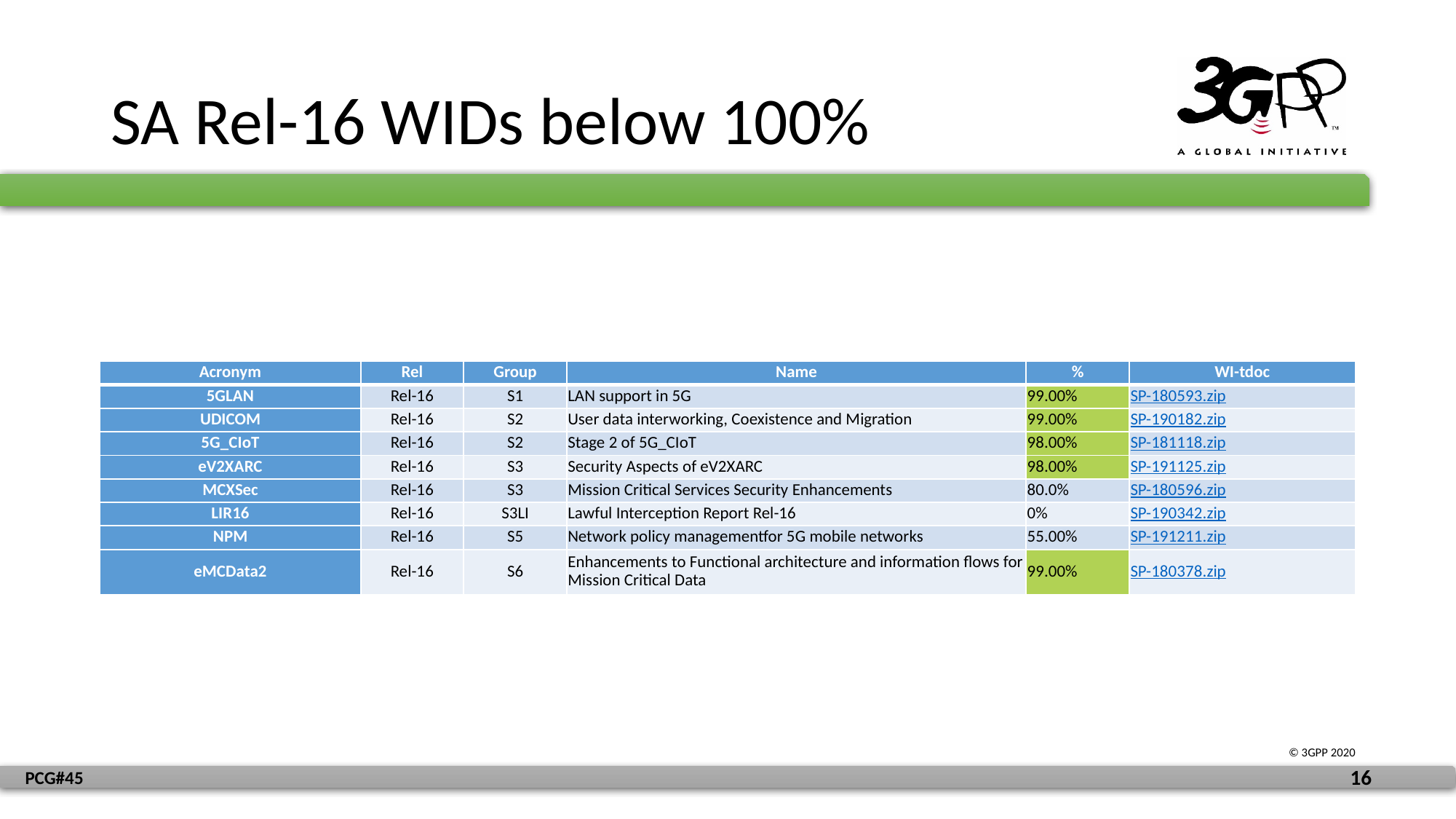

# SA Rel-16 WIDs below 100%
| Acronym | Rel | Group | Name | % | WI-tdoc |
| --- | --- | --- | --- | --- | --- |
| 5GLAN | Rel-16 | S1 | LAN support in 5G | 99.00% | SP-180593.zip |
| UDICOM | Rel-16 | S2 | User data interworking, Coexistence and Migration | 99.00% | SP-190182.zip |
| 5G\_CIoT | Rel-16 | S2 | Stage 2 of 5G\_CIoT | 98.00% | SP-181118.zip |
| eV2XARC | Rel-16 | S3 | Security Aspects of eV2XARC | 98.00% | SP-191125.zip |
| MCXSec | Rel-16 | S3 | Mission Critical Services Security Enhancements | 80.0% | SP-180596.zip |
| LIR16 | Rel-16 | S3LI | Lawful Interception Report Rel-16 | 0% | SP-190342.zip |
| NPM | Rel-16 | S5 | Network policy managementfor 5G mobile networks | 55.00% | SP-191211.zip |
| eMCData2 | Rel-16 | S6 | Enhancements to Functional architecture and information flows for Mission Critical Data | 99.00% | SP-180378.zip |